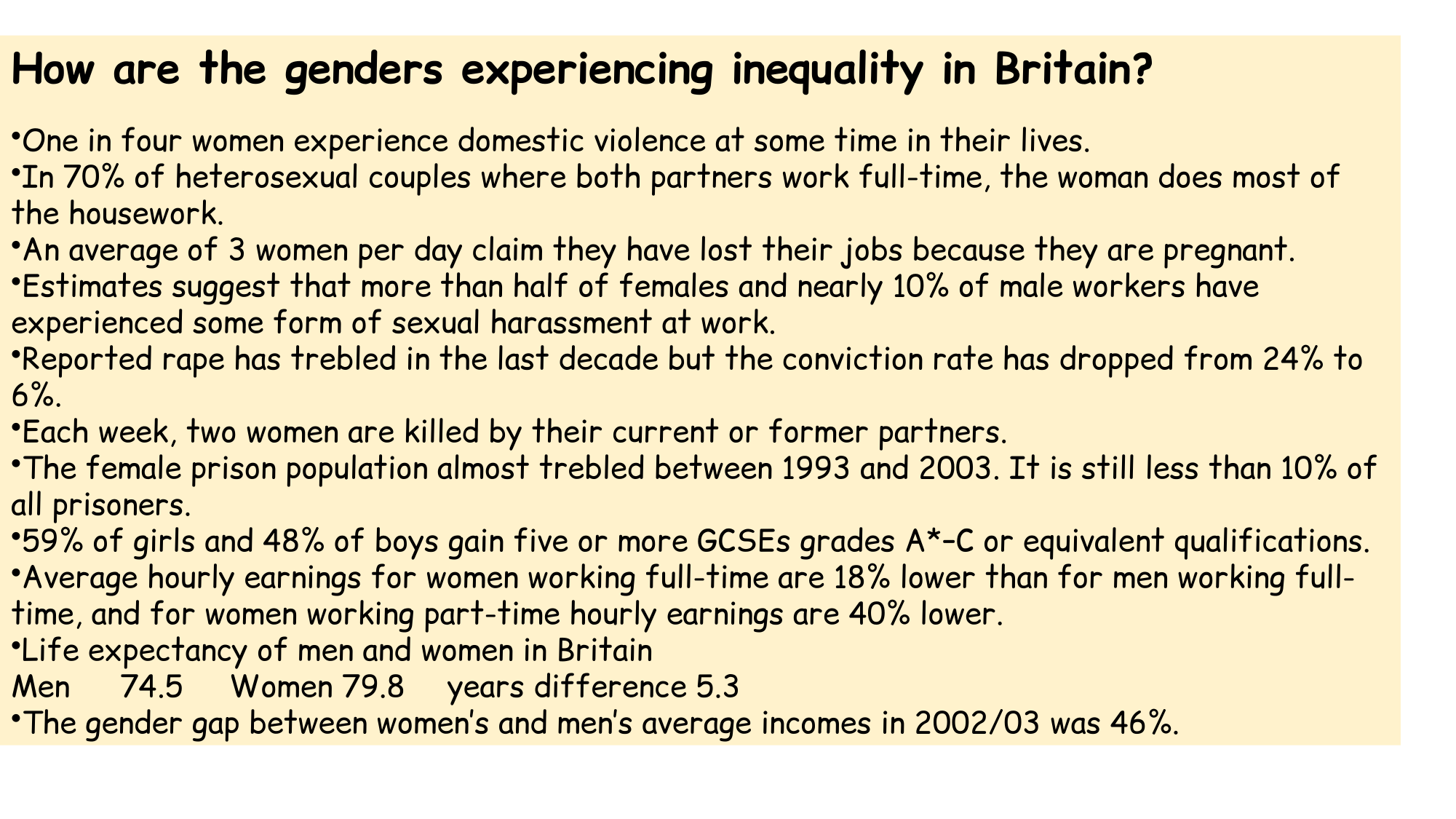

How are the genders experiencing inequality in Britain?

One in four women experience domestic violence at some time in their lives.
In 70% of heterosexual couples where both partners work full-time, the woman does most of the housework.
An average of 3 women per day claim they have lost their jobs because they are pregnant.
Estimates suggest that more than half of females and nearly 10% of male workers have experienced some form of sexual harassment at work.
Reported rape has trebled in the last decade but the conviction rate has dropped from 24% to 6%.
Each week, two women are killed by their current or former partners.
The female prison population almost trebled between 1993 and 2003. It is still less than 10% of all prisoners.
59% of girls and 48% of boys gain five or more GCSEs grades A*–C or equivalent qualifications.
Average hourly earnings for women working full-time are 18% lower than for men working full-time, and for women working part-time hourly earnings are 40% lower.
Life expectancy of men and women in Britain
Men	74.5	Women 79.8	years difference 5.3
The gender gap between women’s and men’s average incomes in 2002/03 was 46%.